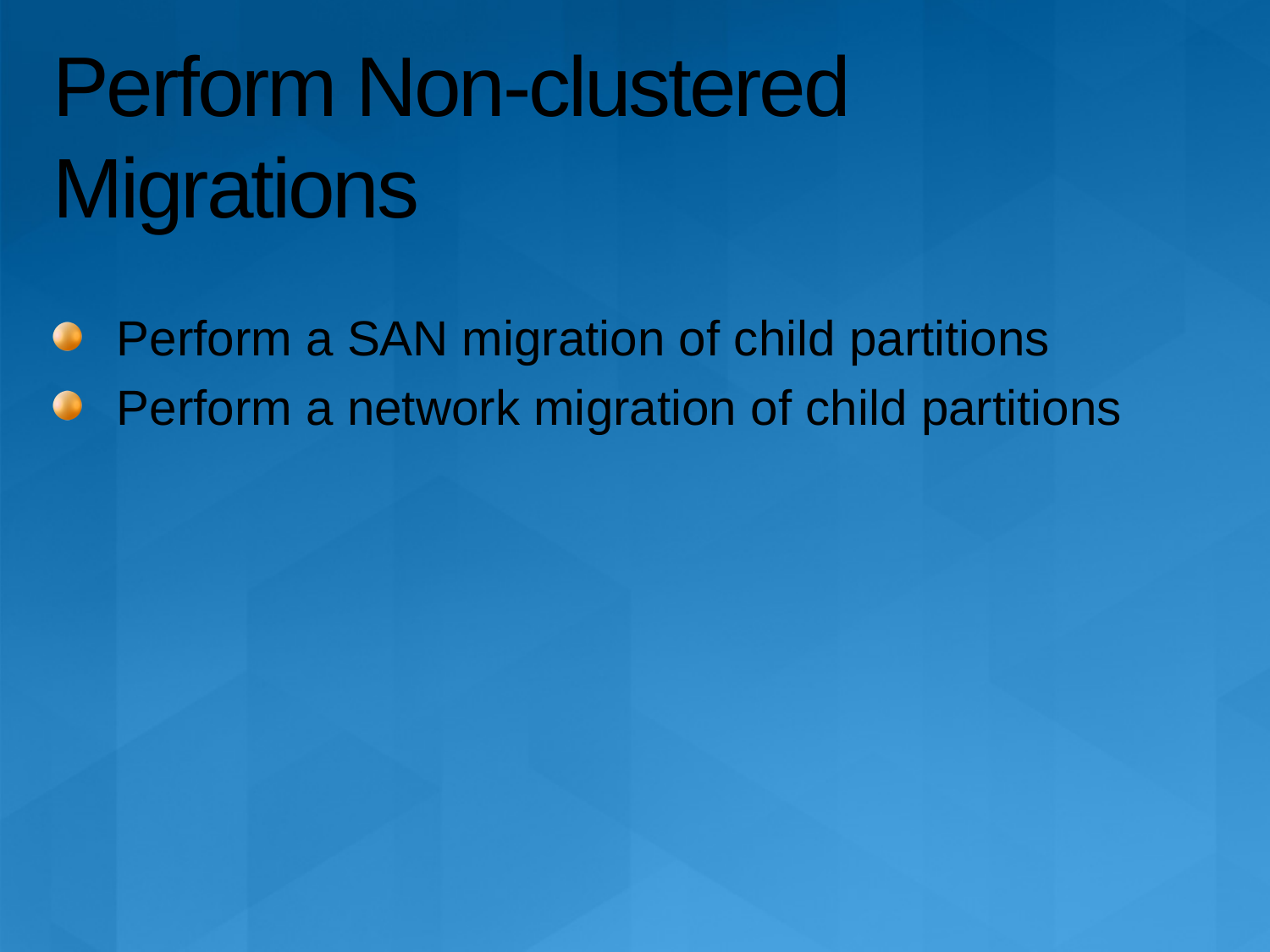

# Perform Non-clustered Migrations
Perform a SAN migration of child partitions
Perform a network migration of child partitions